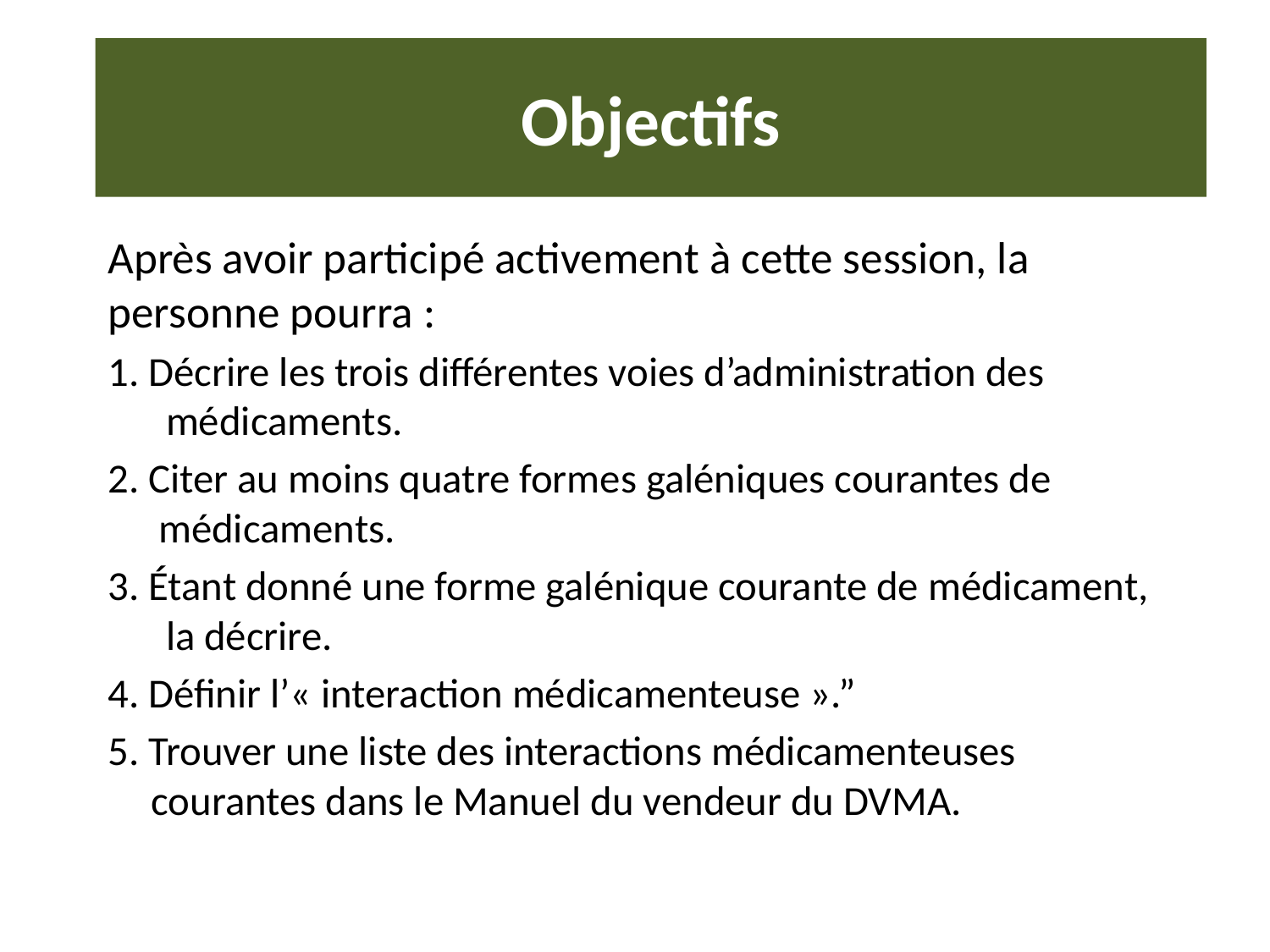

# Objectifs
Après avoir participé activement à cette session, la personne pourra :
1. Décrire les trois différentes voies d’administration des médicaments.
2. Citer au moins quatre formes galéniques courantes de médicaments.
3. Étant donné une forme galénique courante de médicament, la décrire.
4. Définir l’« interaction médicamenteuse ».”
5. Trouver une liste des interactions médicamenteuses courantes dans le Manuel du vendeur du DVMA.